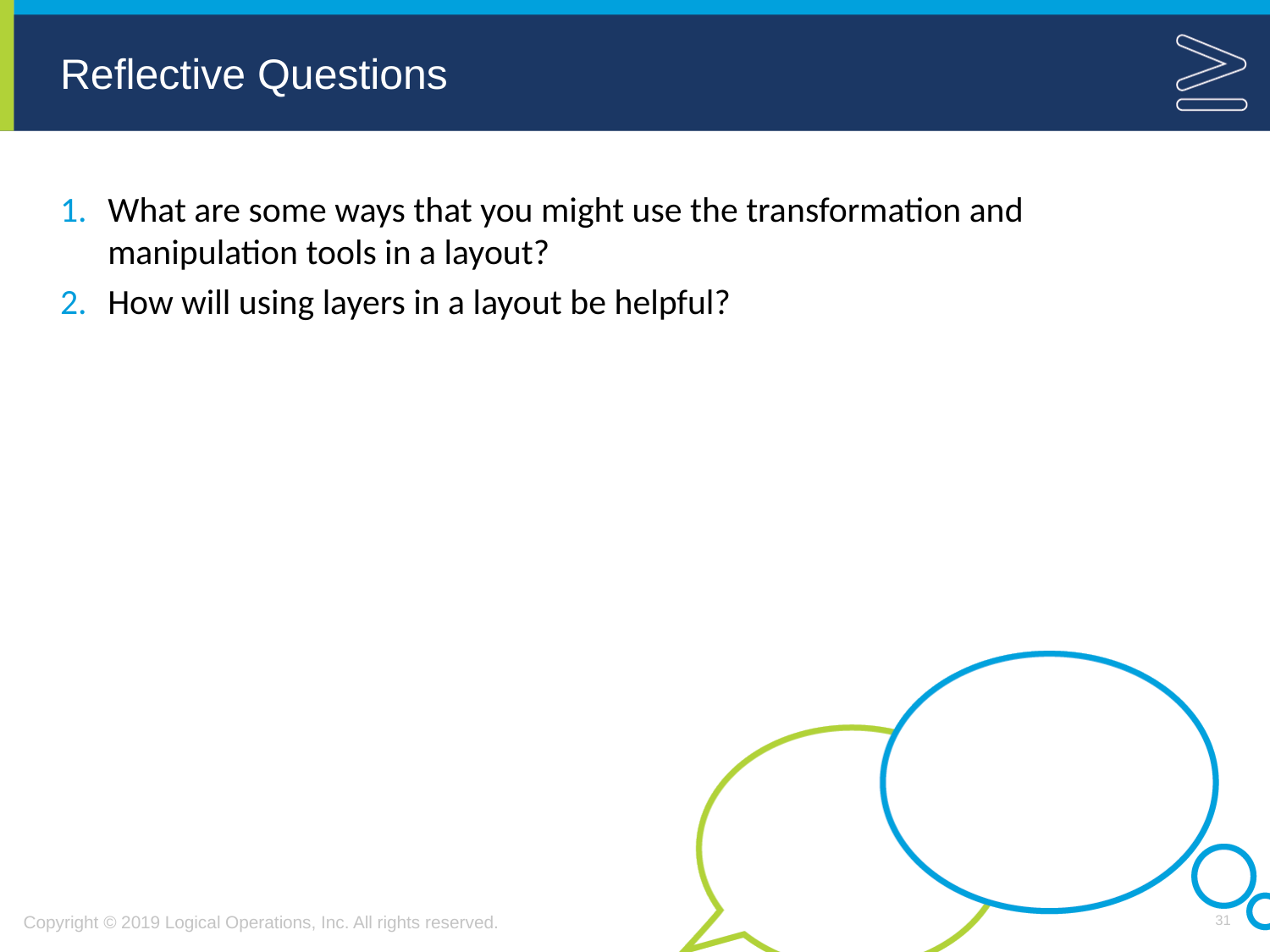

# Reflective Questions
What are some ways that you might use the transformation and manipulation tools in a layout?
How will using layers in a layout be helpful?
31